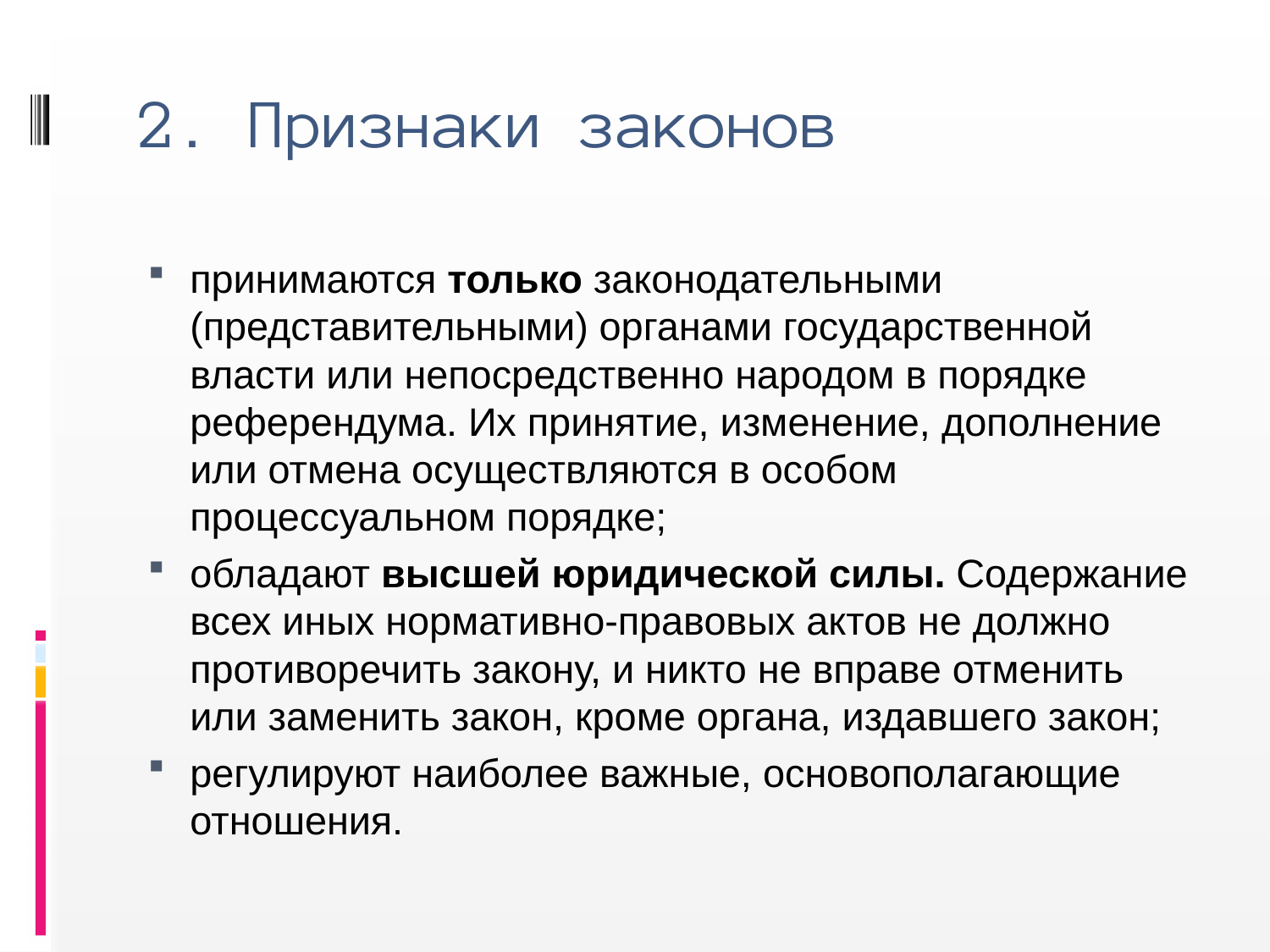

# 2. Признаки законов
принимаются только законодательными (представительными) органами государственной власти или непосредственно народом в порядке референдума. Их принятие, изменение, дополнение или отмена осуществляются в особом процессуальном порядке;
обладают высшей юридической силы. Содержание всех иных нормативно-правовых актов не должно противоречить закону, и никто не вправе отменить или заменить закон, кроме органа, издавшего закон;
регулируют наиболее важные, основополагающие отношения.